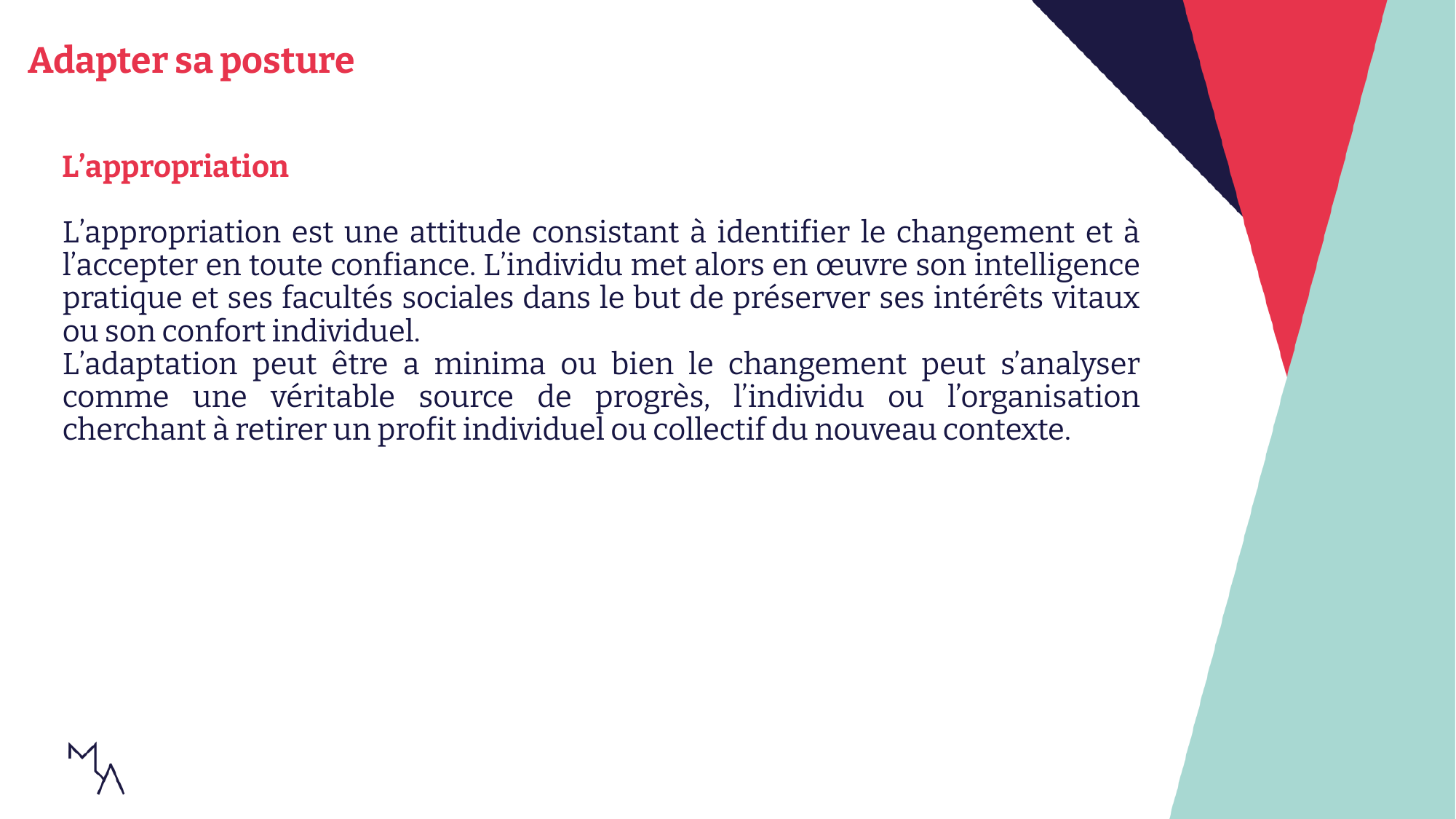

Adapter sa posture
L’appropriation

L’appropriation est une attitude consistant à identifier le changement et à l’accepter en toute confiance. L’individu met alors en œuvre son intelligence pratique et ses facultés sociales dans le but de préserver ses intérêts vitaux ou son confort individuel.
L’adaptation peut être a minima ou bien le changement peut s’analyser comme une véritable source de progrès, l’individu ou l’organisation cherchant à retirer un profit individuel ou collectif du nouveau contexte.